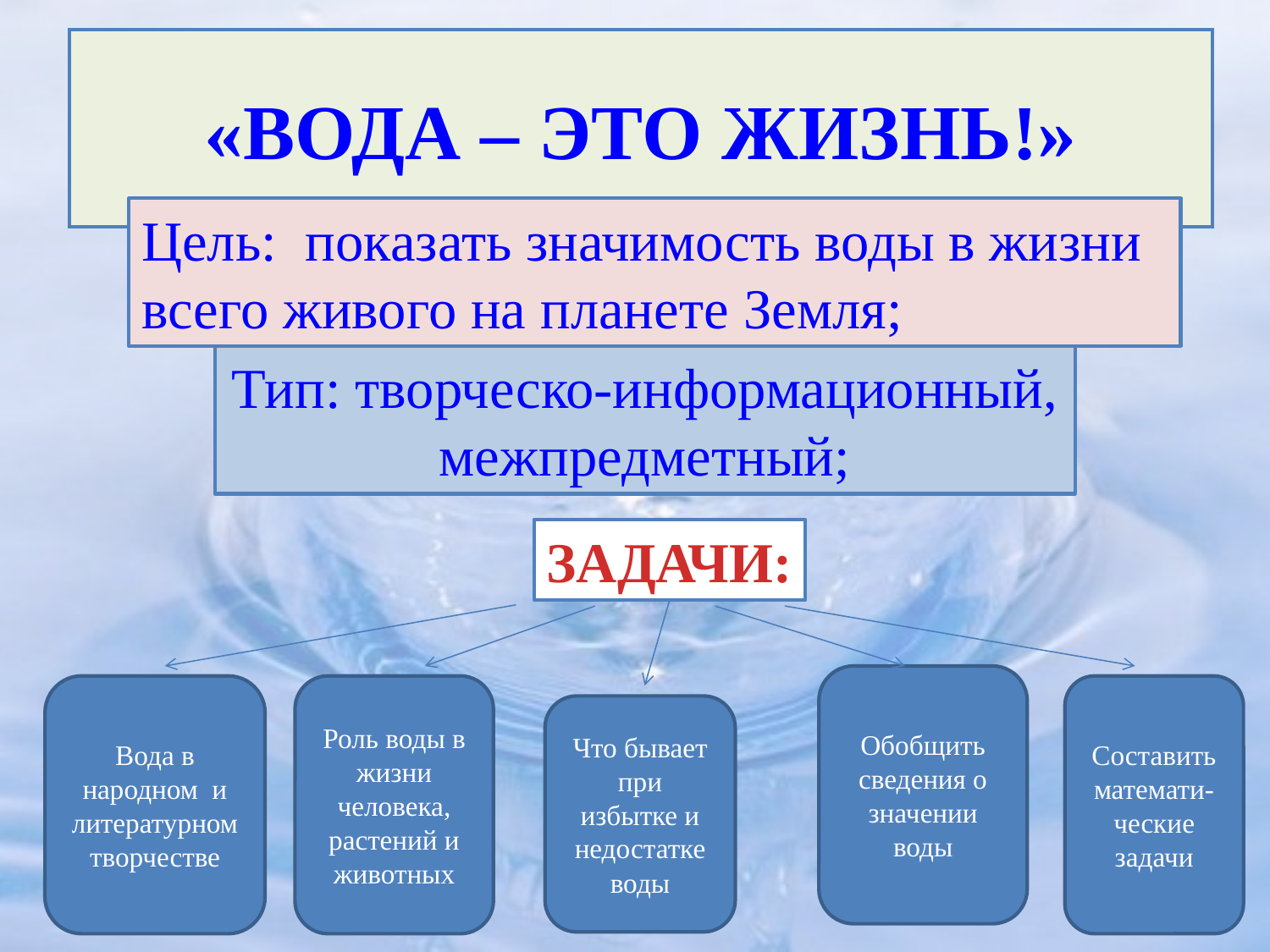

# «ВОДА – ЭТО ЖИЗНЬ!»
Цель:  показать значимость воды в жизни всего живого на планете Земля;
Тип: творческо-информационный, межпредметный;
ЗАДАЧИ:
Обобщить сведения о значении воды
Вода в народном  и литературном творчестве
Роль воды в жизни человека, растений и животных
Составить математи-
ческие задачи
Что бывает при избытке и недостатке воды